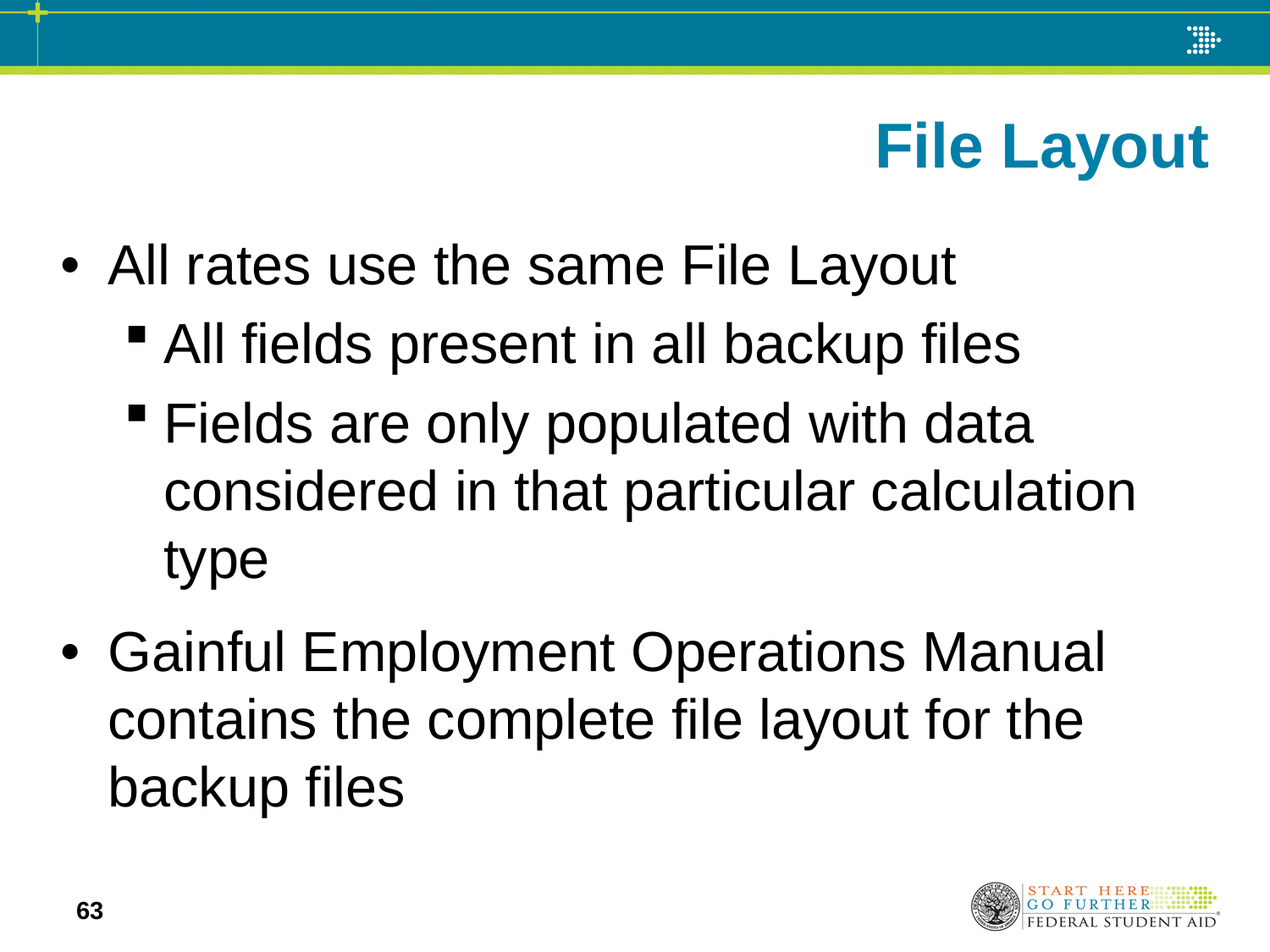

# File Layout
All rates use the same File Layout
All fields present in all backup files
Fields are only populated with data considered in that particular calculation type
Gainful Employment Operations Manual contains the complete file layout for the backup files

63